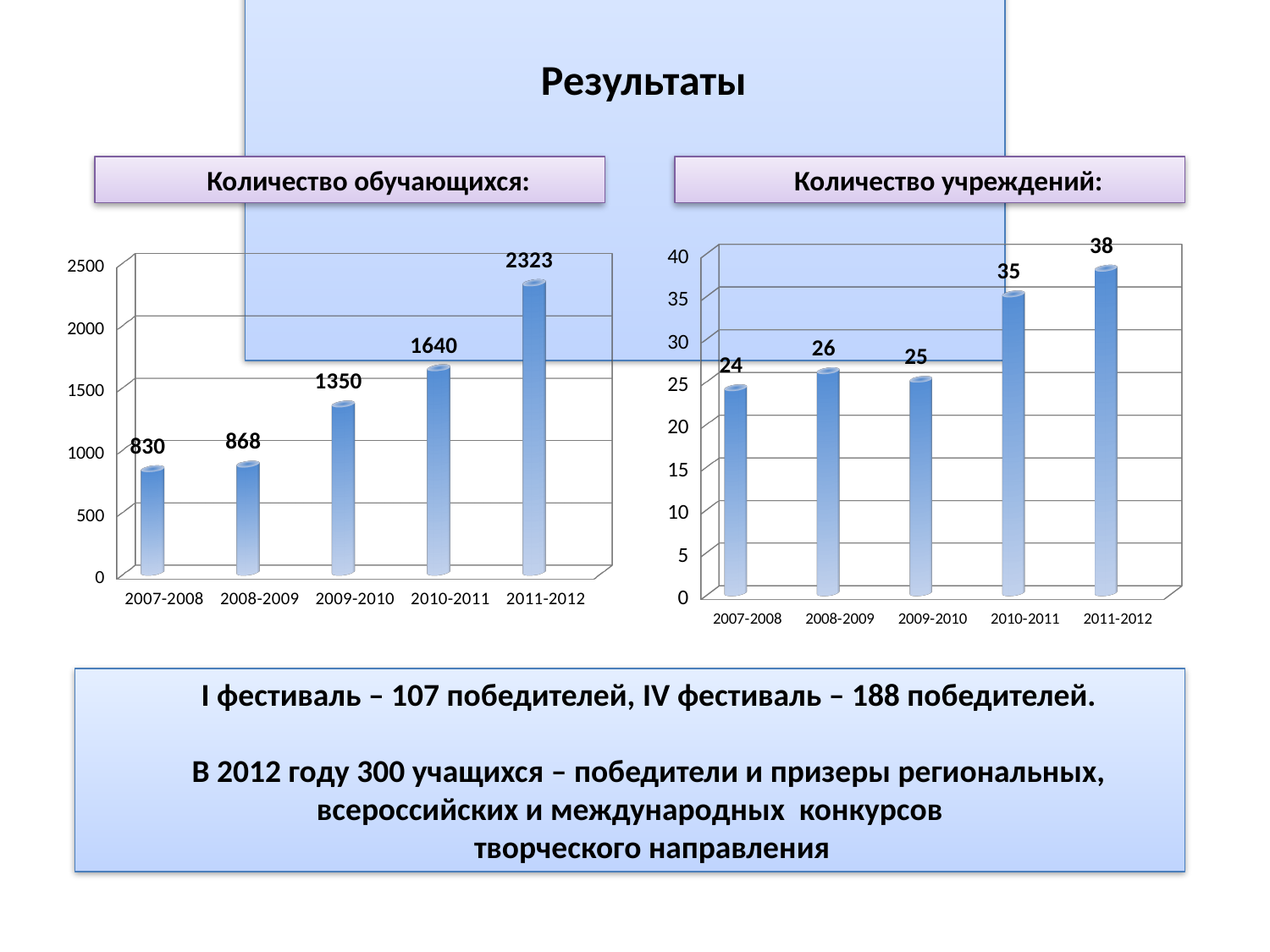

Результаты
Количество обучающихся:
Количество учреждений:

[unsupported chart]

[unsupported chart]

I фестиваль – 107 победителей, IV фестиваль – 188 победителей.

В 2012 году 300 учащихся – победители и призеры региональных, всероссийских и международных  конкурсов
 творческого направления